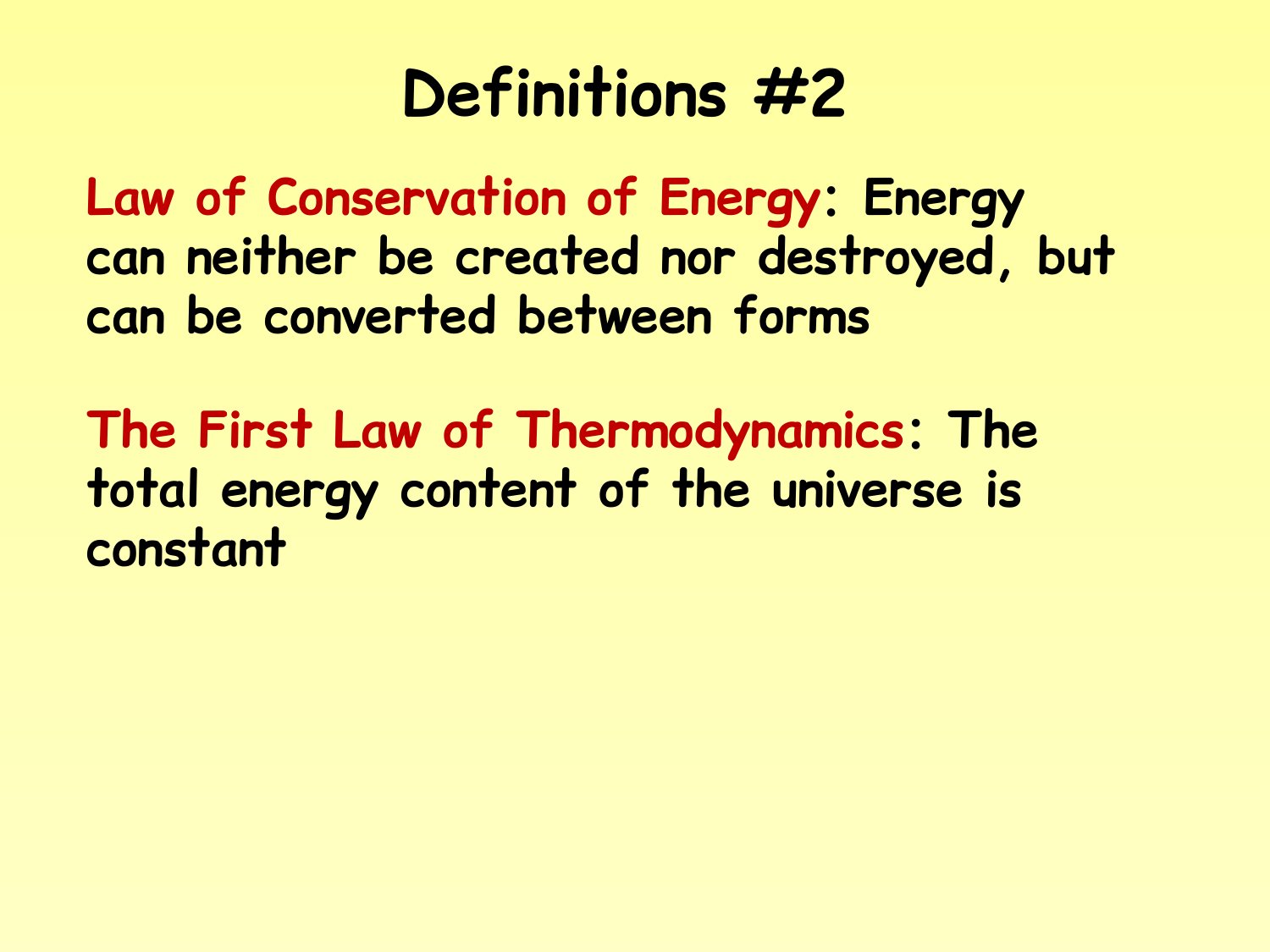

# Definitions #2
Law of Conservation of Energy: Energy can neither be created nor destroyed, but can be converted between forms
The First Law of Thermodynamics: The total energy content of the universe is constant